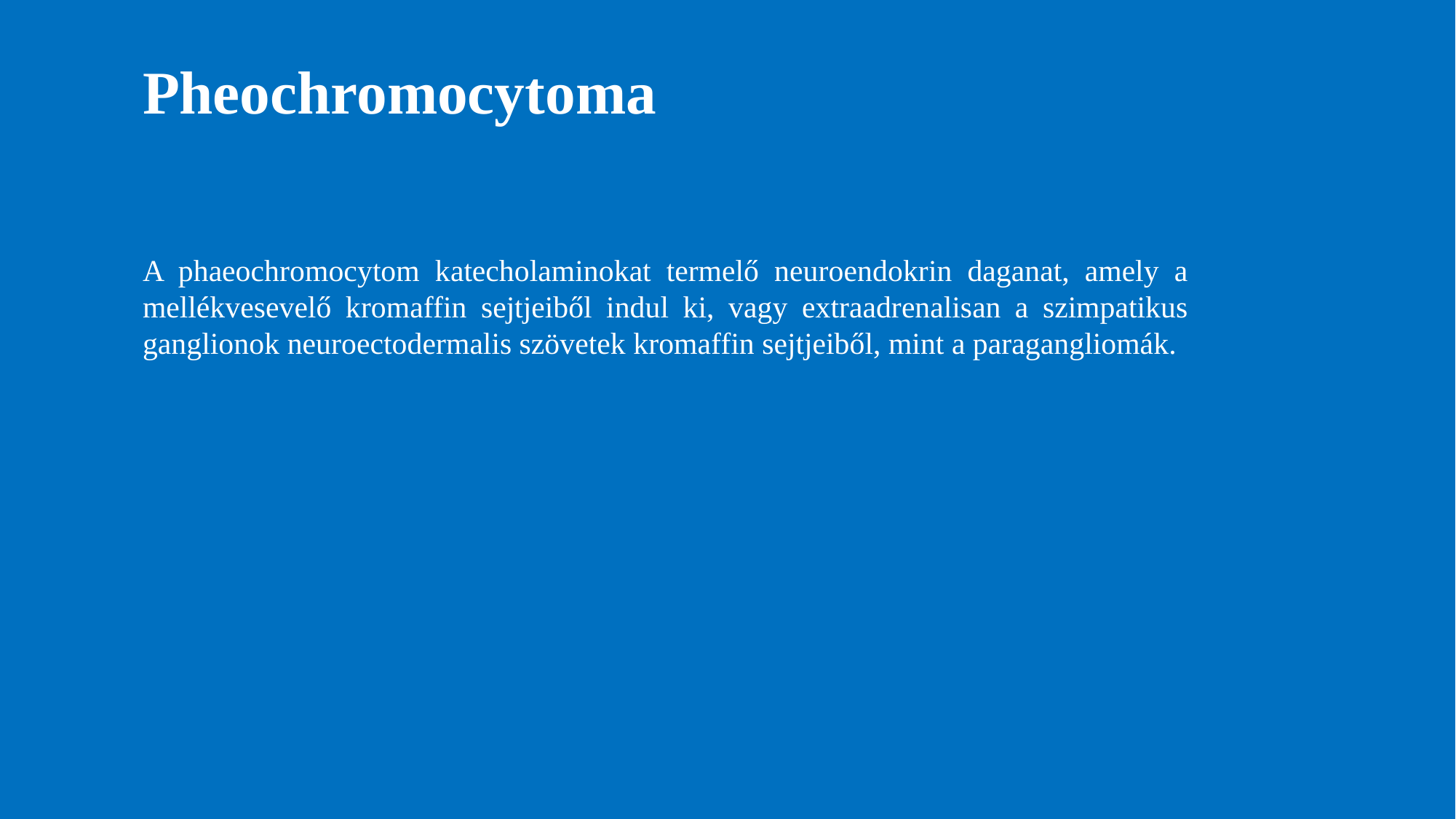

# Pheochromocytoma
A phaeochromocytom katecholaminokat termelő neuroendokrin daganat, amely a mellékvesevelő kromaffin sejtjeiből indul ki, vagy extraadrenalisan a szimpatikus ganglionok neuroectodermalis szövetek kromaffin sejtjeiből, mint a paragangliomák.